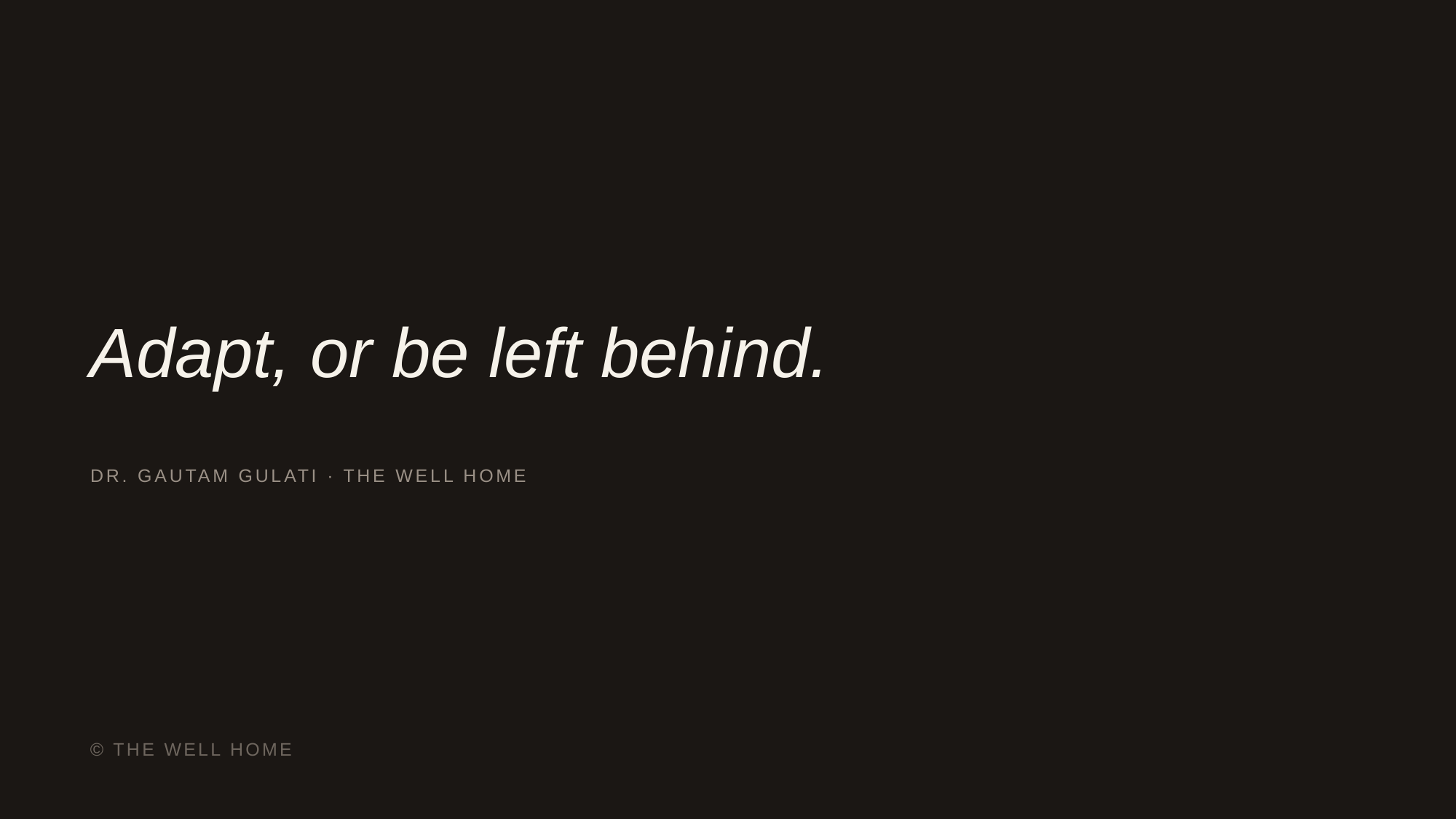

Adapt, or be left behind.
DR. GAUTAM GULATI · THE WELL HOME
© THE WELL HOME